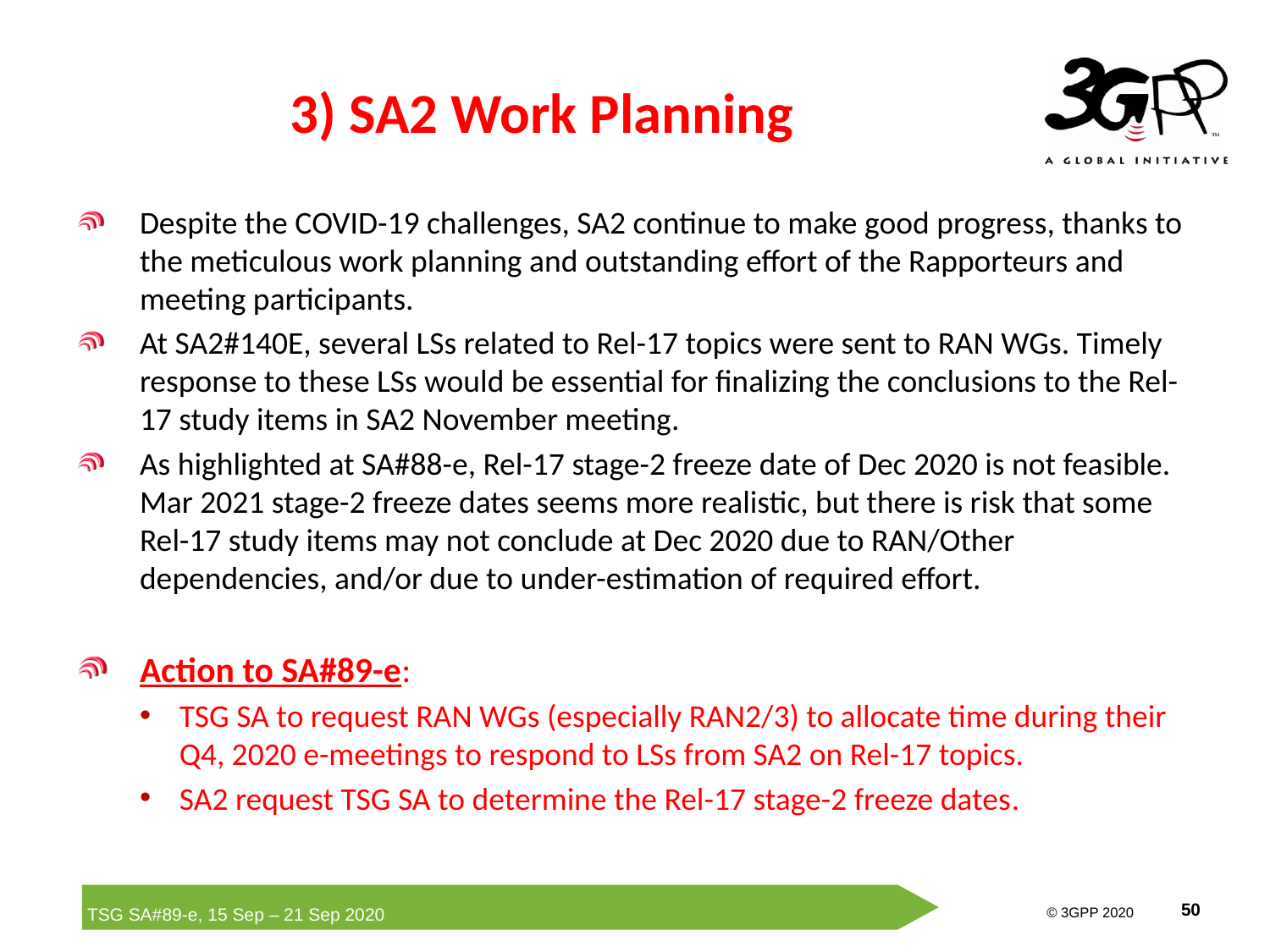

# 3) SA2 Work Planning
Despite the COVID-19 challenges, SA2 continue to make good progress, thanks to the meticulous work planning and outstanding effort of the Rapporteurs and meeting participants.
At SA2#140E, several LSs related to Rel-17 topics were sent to RAN WGs. Timely response to these LSs would be essential for finalizing the conclusions to the Rel-17 study items in SA2 November meeting.
As highlighted at SA#88-e, Rel-17 stage-2 freeze date of Dec 2020 is not feasible. Mar 2021 stage-2 freeze dates seems more realistic, but there is risk that some Rel-17 study items may not conclude at Dec 2020 due to RAN/Other dependencies, and/or due to under-estimation of required effort.

Action to SA#89-e:
TSG SA to request RAN WGs (especially RAN2/3) to allocate time during their Q4, 2020 e-meetings to respond to LSs from SA2 on Rel-17 topics.
SA2 request TSG SA to determine the Rel-17 stage-2 freeze dates.